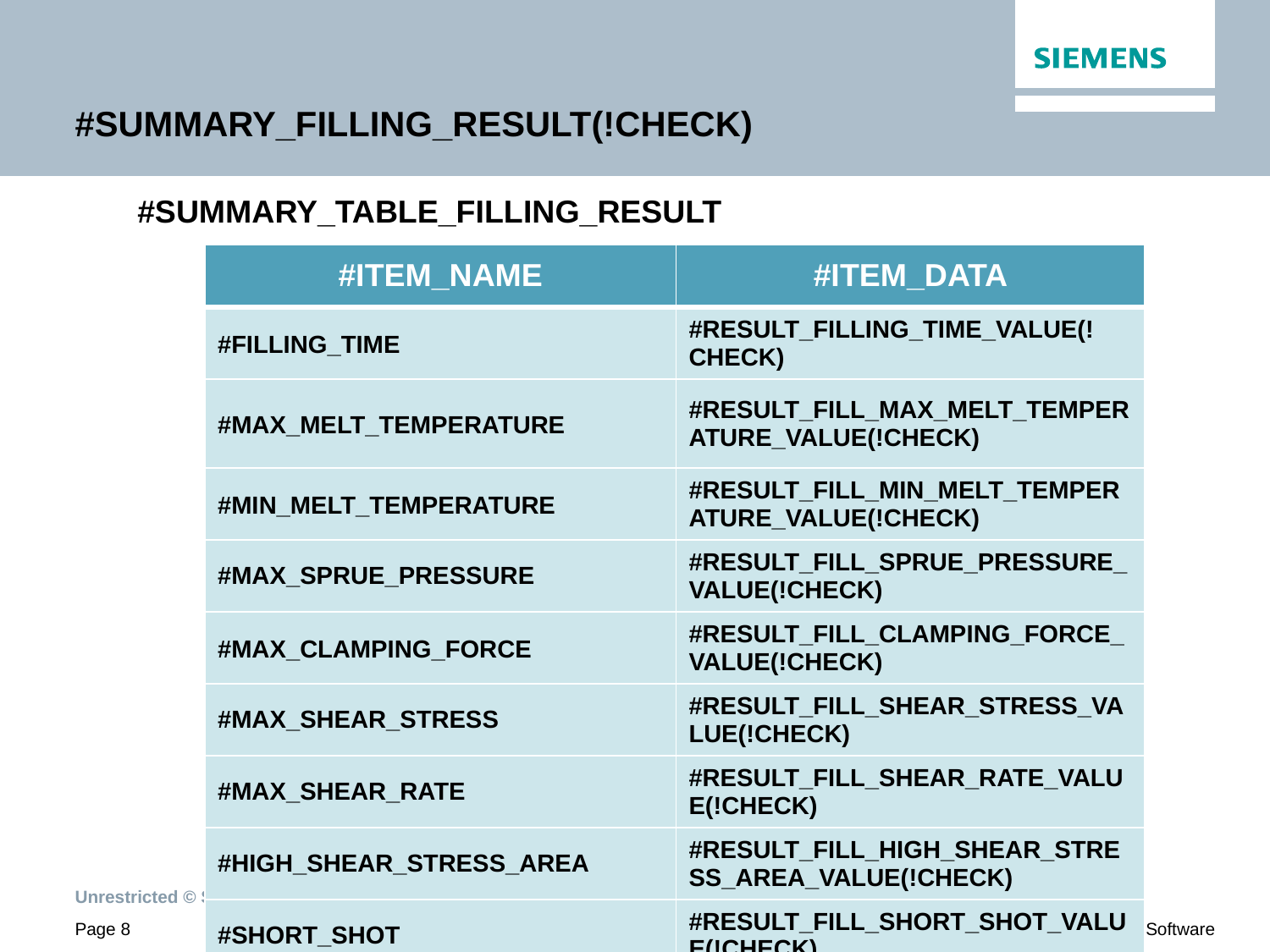

# #SUMMARY_FILLING_RESULT(!CHECK)
#SUMMARY_TABLE_FILLING_RESULT
| #ITEM\_NAME | #ITEM\_DATA |
| --- | --- |
| #FILLING\_TIME | #RESULT\_FILLING\_TIME\_VALUE(!CHECK) |
| #MAX\_MELT\_TEMPERATURE | #RESULT\_FILL\_MAX\_MELT\_TEMPERATURE\_VALUE(!CHECK) |
| #MIN\_MELT\_TEMPERATURE | #RESULT\_FILL\_MIN\_MELT\_TEMPERATURE\_VALUE(!CHECK) |
| #MAX\_SPRUE\_PRESSURE | #RESULT\_FILL\_SPRUE\_PRESSURE\_VALUE(!CHECK) |
| #MAX\_CLAMPING\_FORCE | #RESULT\_FILL\_CLAMPING\_FORCE\_VALUE(!CHECK) |
| #MAX\_SHEAR\_STRESS | #RESULT\_FILL\_SHEAR\_STRESS\_VALUE(!CHECK) |
| #MAX\_SHEAR\_RATE | #RESULT\_FILL\_SHEAR\_RATE\_VALUE(!CHECK) |
| #HIGH\_SHEAR\_STRESS\_AREA | #RESULT\_FILL\_HIGH\_SHEAR\_STRESS\_AREA\_VALUE(!CHECK) |
| #SHORT\_SHOT | #RESULT\_FILL\_SHORT\_SHOT\_VALUE(!CHECK) |